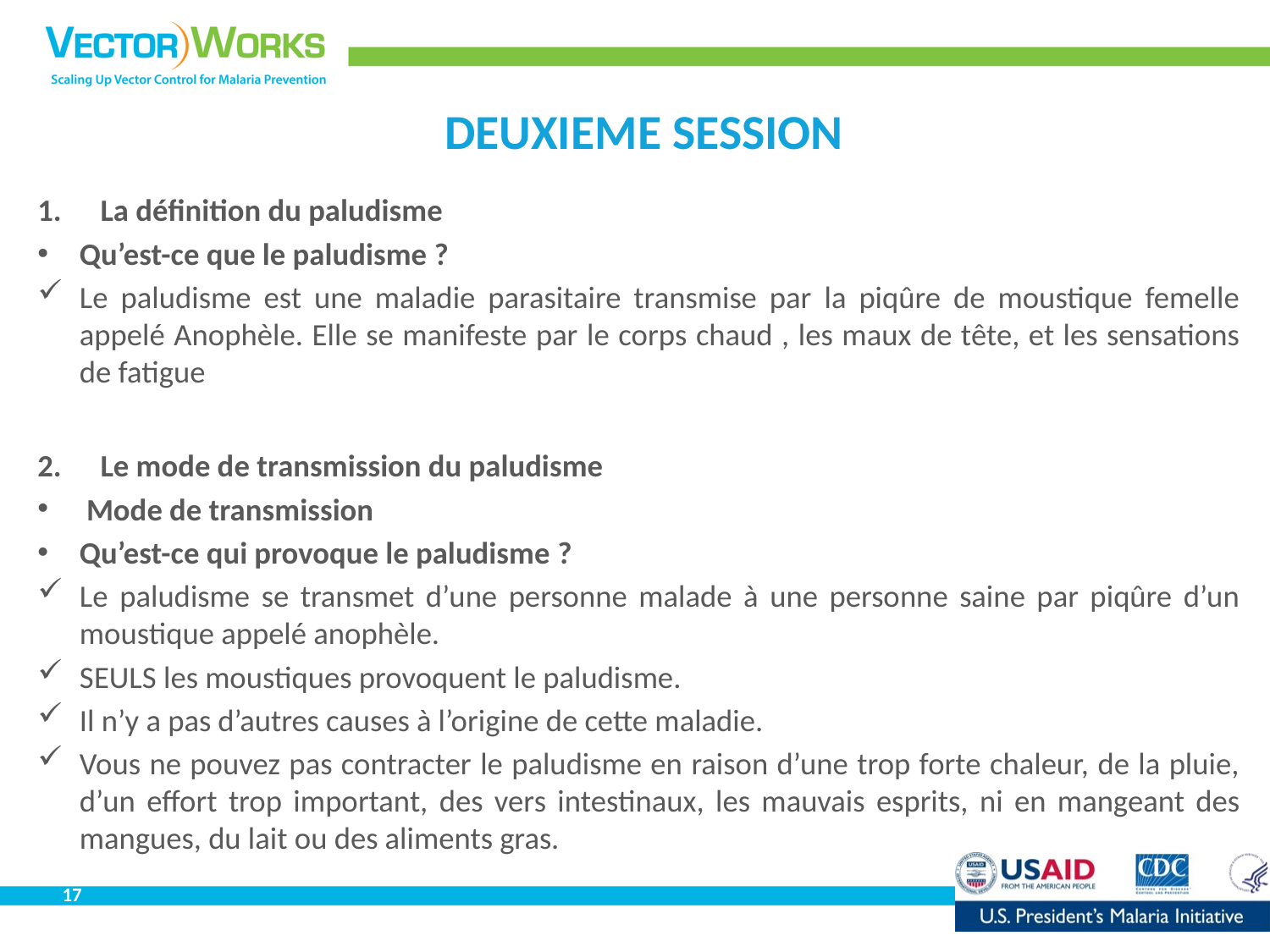

# DEUXIEME SESSION
La définition du paludisme
Qu’est-ce que le paludisme ?
Le paludisme est une maladie parasitaire transmise par la piqûre de moustique femelle appelé Anophèle. Elle se manifeste par le corps chaud , les maux de tête, et les sensations de fatigue

Le mode de transmission du paludisme
 Mode de transmission
Qu’est-ce qui provoque le paludisme ?
Le paludisme se transmet d’une personne malade à une personne saine par piqûre d’un moustique appelé anophèle.
SEULS les moustiques provoquent le paludisme.
Il n’y a pas d’autres causes à l’origine de cette maladie.
Vous ne pouvez pas contracter le paludisme en raison d’une trop forte chaleur, de la pluie, d’un effort trop important, des vers intestinaux, les mauvais esprits, ni en mangeant des mangues, du lait ou des aliments gras.

17